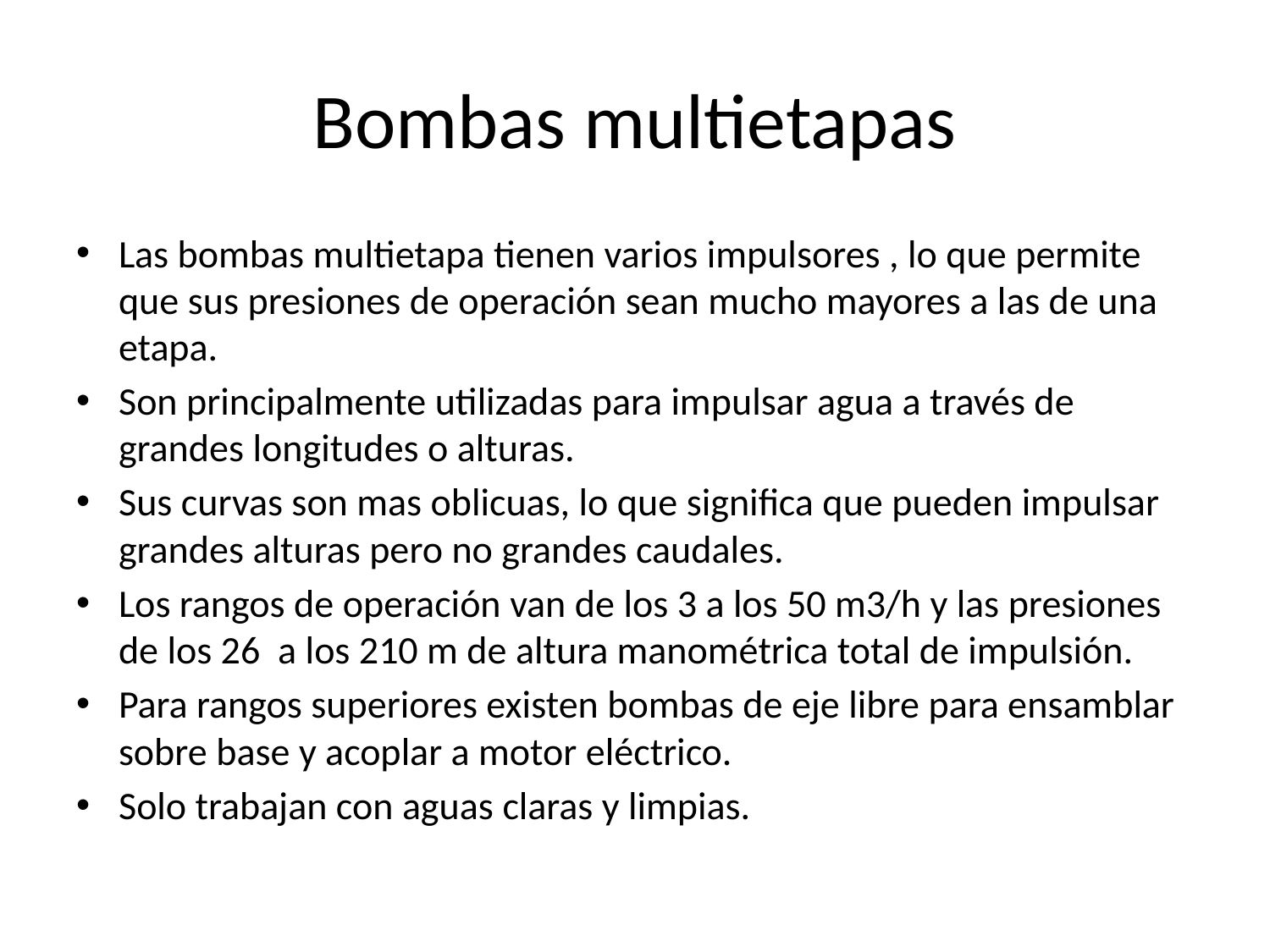

# Bombas multietapas
Las bombas multietapa tienen varios impulsores , lo que permite que sus presiones de operación sean mucho mayores a las de una etapa.
Son principalmente utilizadas para impulsar agua a través de grandes longitudes o alturas.
Sus curvas son mas oblicuas, lo que significa que pueden impulsar grandes alturas pero no grandes caudales.
Los rangos de operación van de los 3 a los 50 m3/h y las presiones de los 26  a los 210 m de altura manométrica total de impulsión.
Para rangos superiores existen bombas de eje libre para ensamblar sobre base y acoplar a motor eléctrico.
Solo trabajan con aguas claras y limpias.